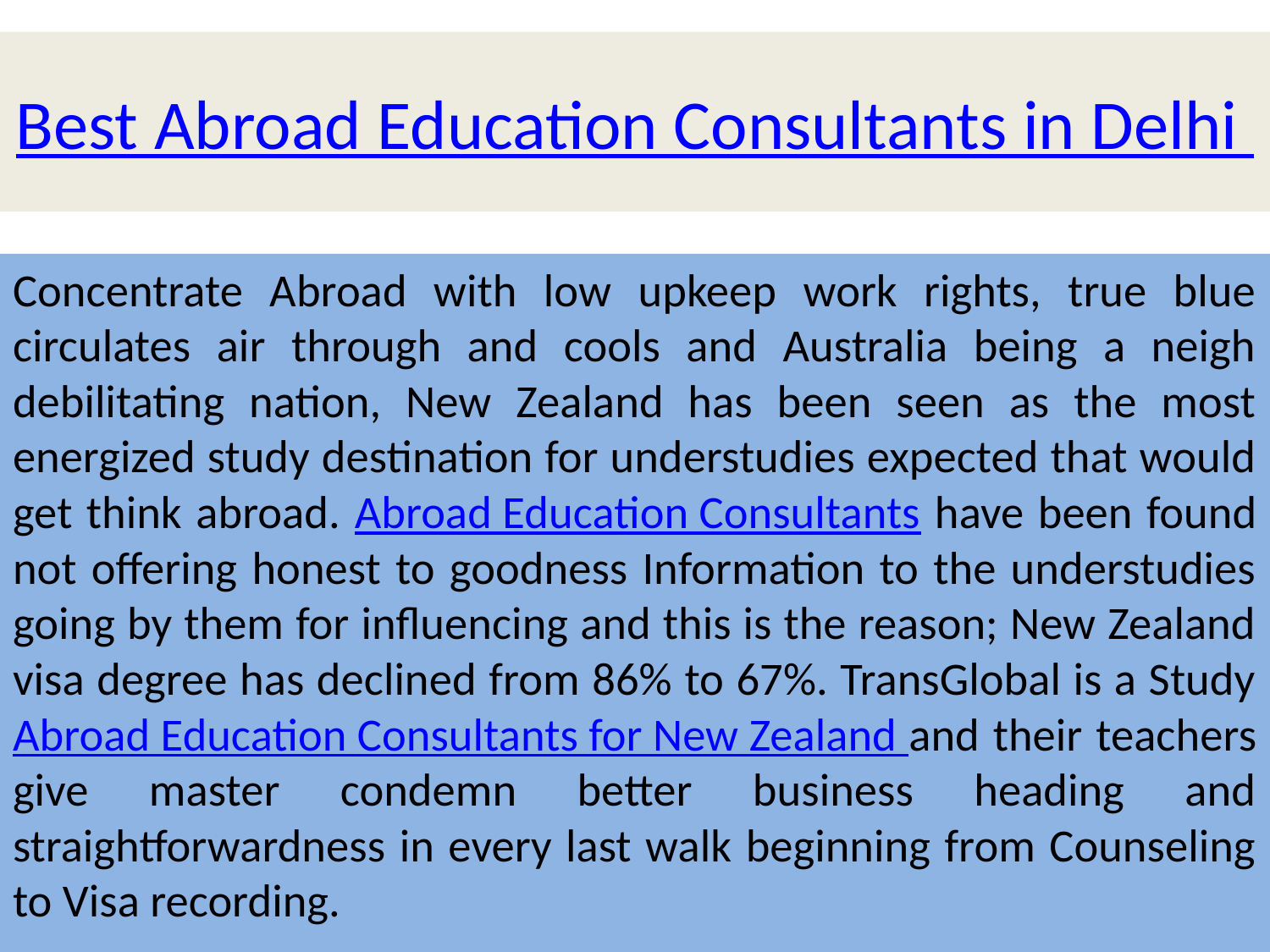

# Best Abroad Education Consultants in Delhi
Concentrate Abroad with low upkeep work rights, true blue circulates air through and cools and Australia being a neigh debilitating nation, New Zealand has been seen as the most energized study destination for understudies expected that would get think abroad. Abroad Education Consultants have been found not offering honest to goodness Information to the understudies going by them for influencing and this is the reason; New Zealand visa degree has declined from 86% to 67%. TransGlobal is a Study Abroad Education Consultants for New Zealand and their teachers give master condemn better business heading and straightforwardness in every last walk beginning from Counseling to Visa recording.